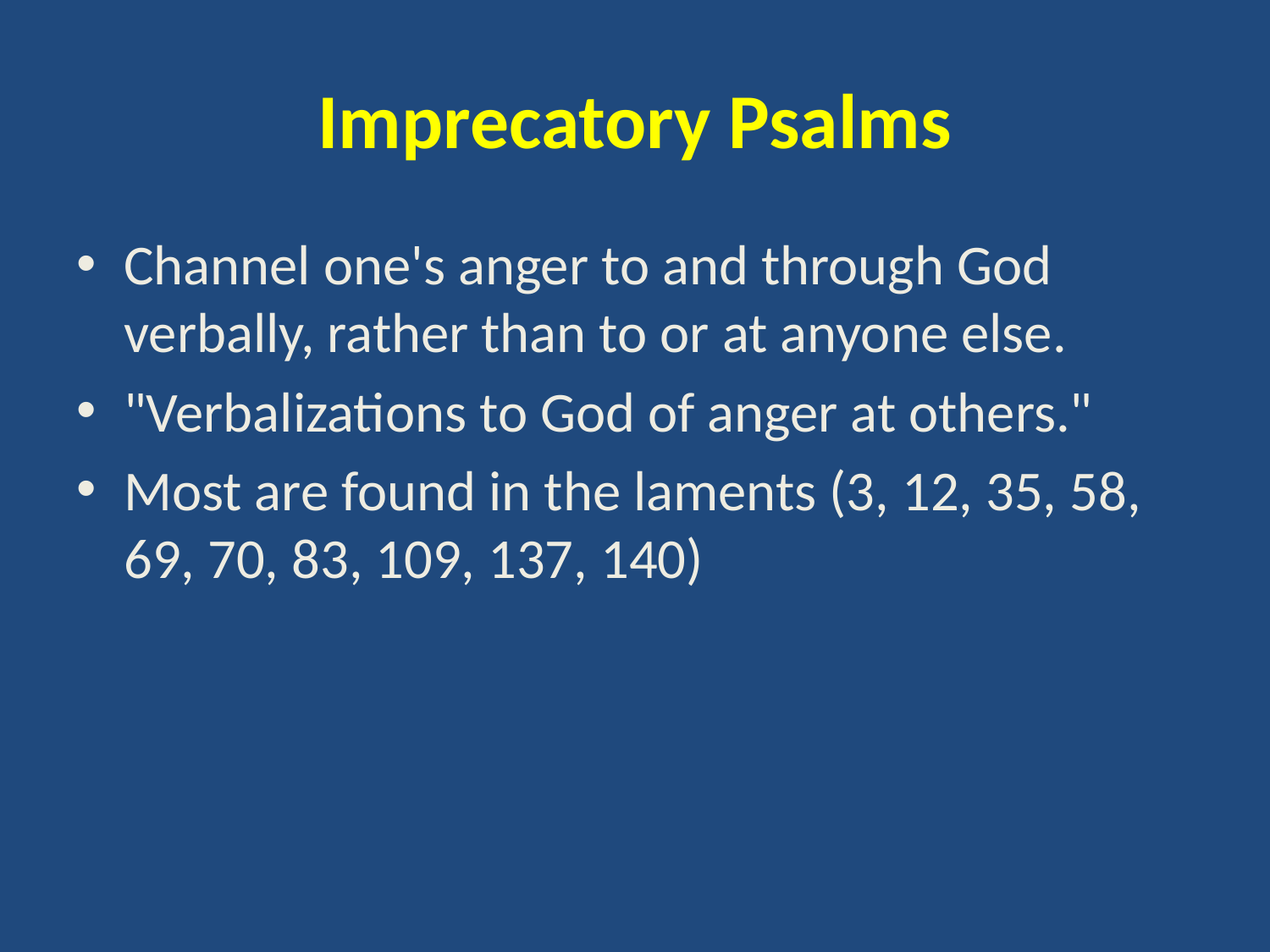

# Imprecatory Psalms
Channel one's anger to and through God verbally, rather than to or at anyone else.
"Verbalizations to God of anger at others."
Most are found in the laments (3, 12, 35, 58, 69, 70, 83, 109, 137, 140)